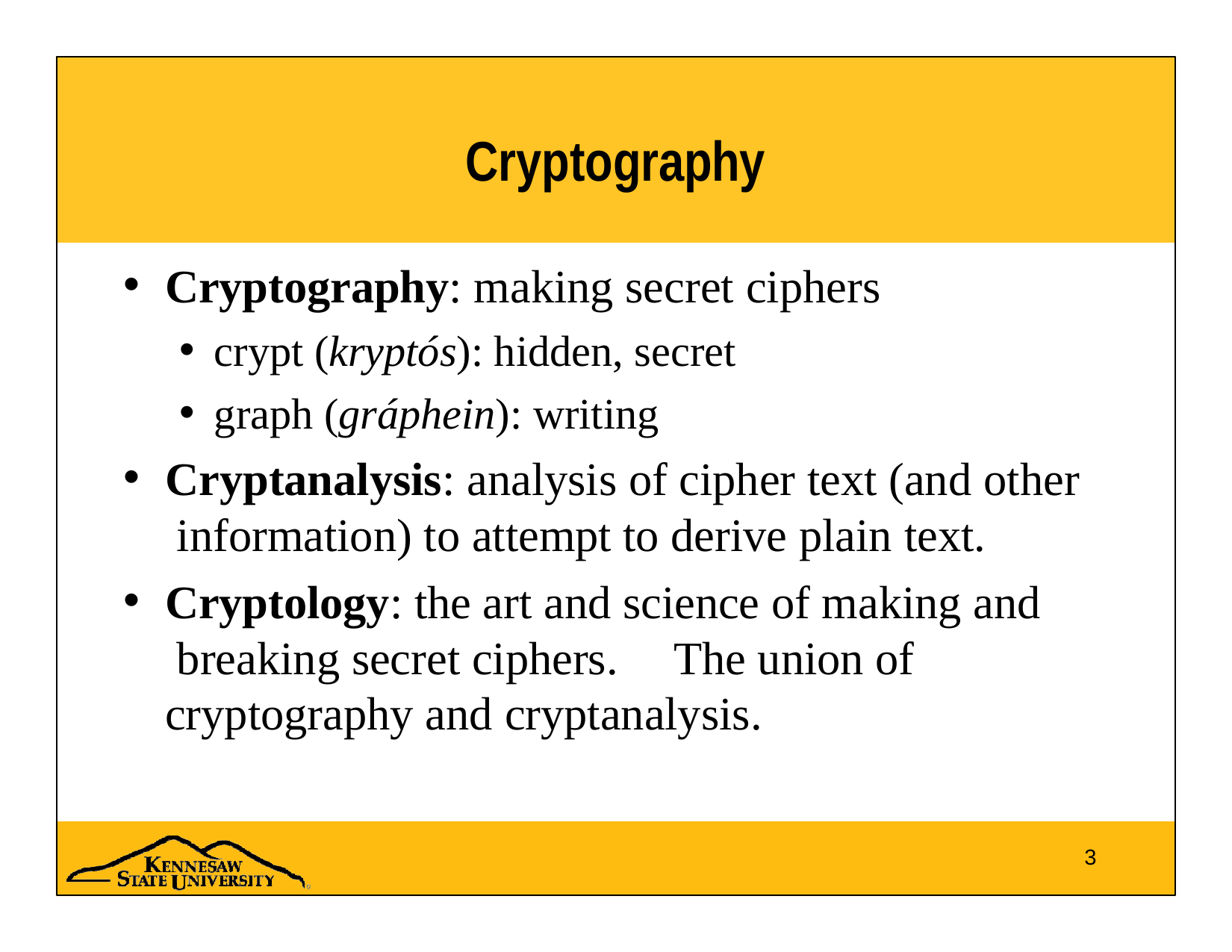

# Cryptography
Cryptography: making secret ciphers
crypt (kryptós): hidden, secret
graph (gráphein): writing
Cryptanalysis: analysis of cipher text (and other  information) to attempt to derive plain text.
Cryptology: the art and science of making and  breaking secret ciphers.	The union of  cryptography and cryptanalysis.

3